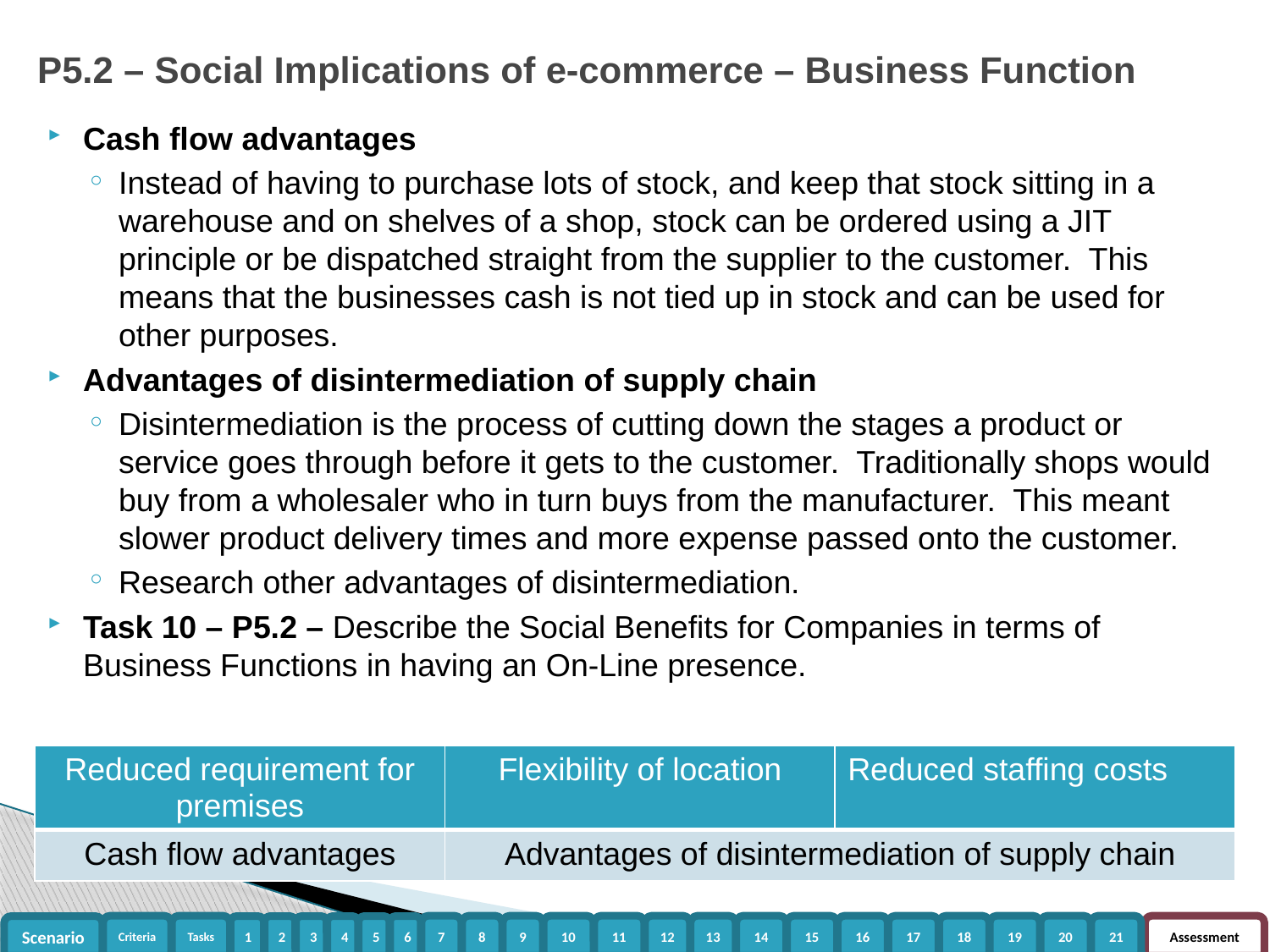

# P5.2 – Social Implications of e-commerce – Business Function
Cash flow advantages
Instead of having to purchase lots of stock, and keep that stock sitting in a warehouse and on shelves of a shop, stock can be ordered using a JIT principle or be dispatched straight from the supplier to the customer.  This means that the businesses cash is not tied up in stock and can be used for other purposes.
Advantages of disintermediation of supply chain
Disintermediation is the process of cutting down the stages a product or service goes through before it gets to the customer.  Traditionally shops would buy from a wholesaler who in turn buys from the manufacturer.  This meant slower product delivery times and more expense passed onto the customer.
Research other advantages of disintermediation.
Task 10 – P5.2 – Describe the Social Benefits for Companies in terms of Business Functions in having an On-Line presence.
| Reduced requirement for premises | Flexibility of location | Reduced staffing costs |
| --- | --- | --- |
| Cash flow advantages | Advantages of disintermediation of supply chain |  |